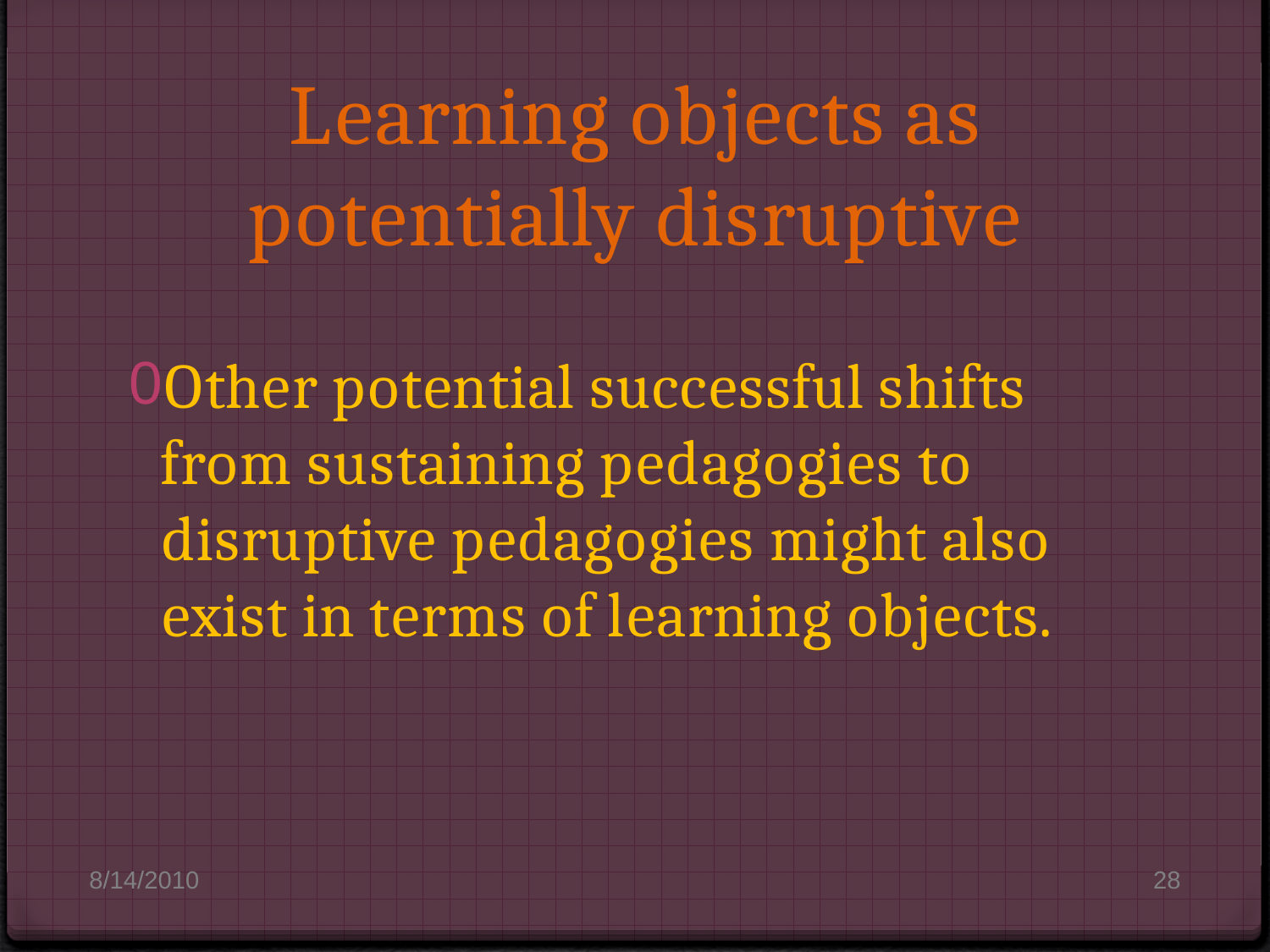

# Learning objects as potentially disruptive
Other potential successful shifts from sustaining pedagogies to disruptive pedagogies might also exist in terms of learning objects.
8/14/2010

28